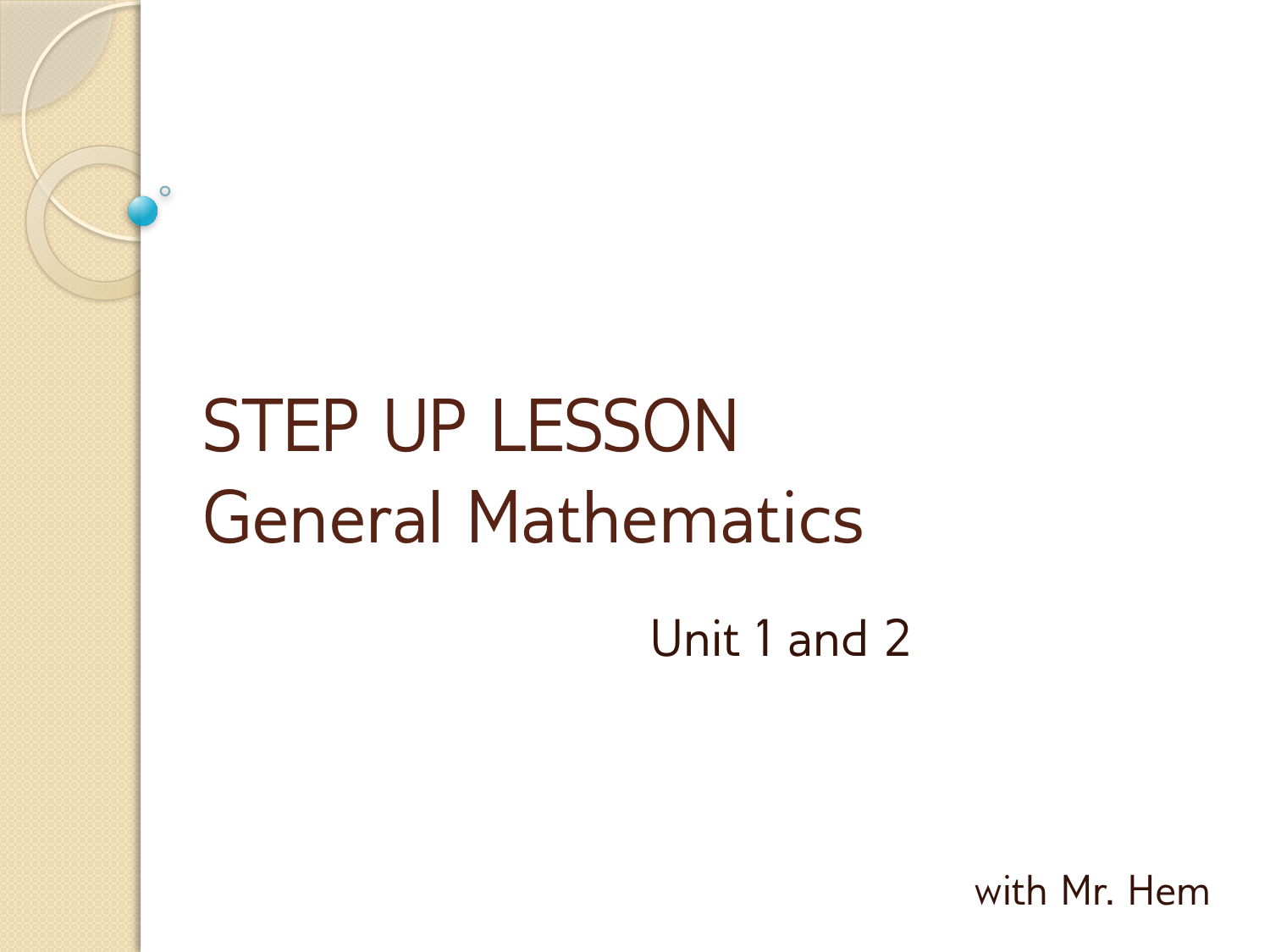

# STEP UP LESSON General Mathematics
Unit 1 and 2

                         with Mr. Hem